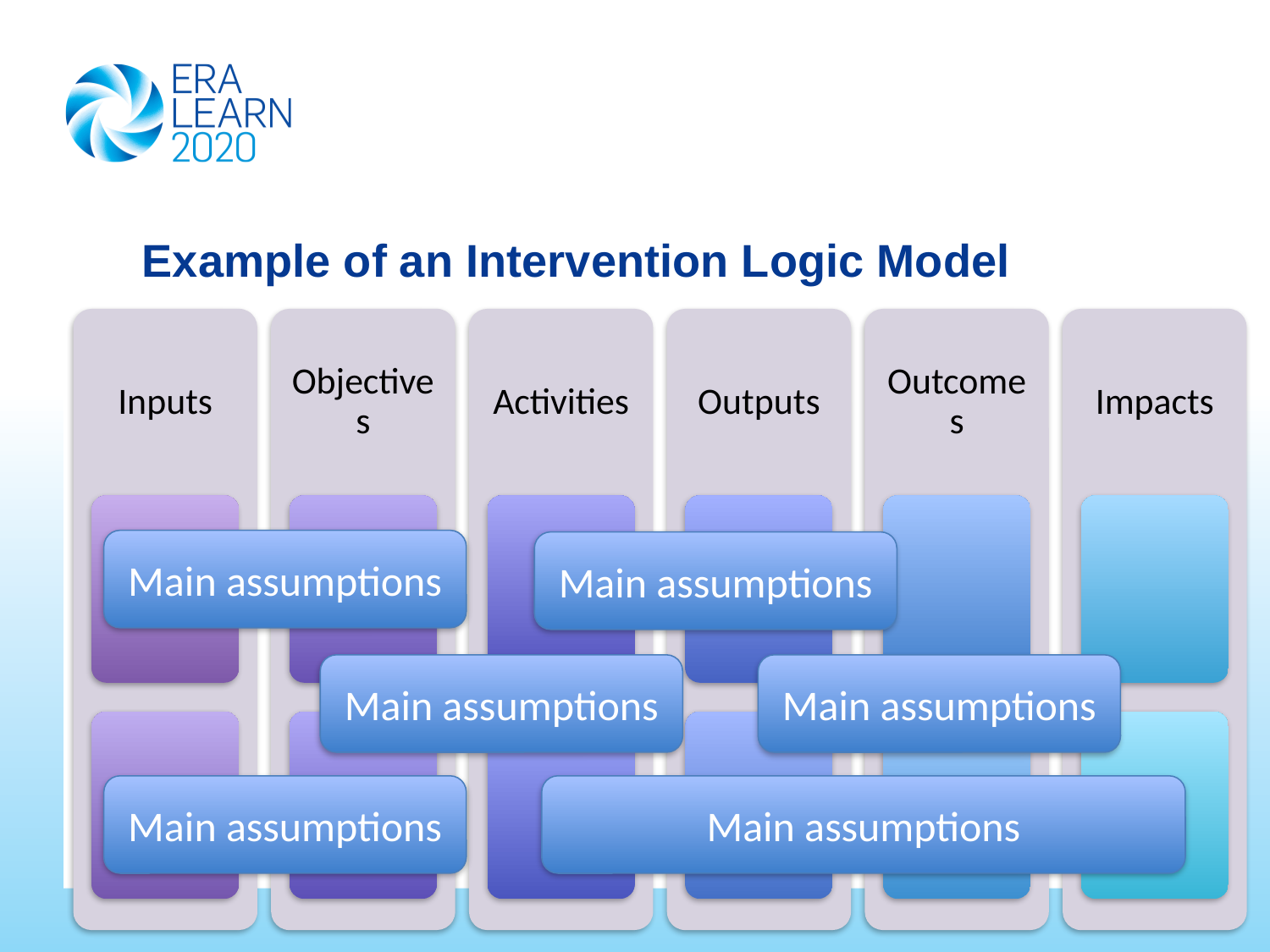

# Example of an Intervention Logic Model
Inputs

Objectives

Activities

Outputs

Outcomes

Impacts

Main assumptions
Main assumptions
Main assumptions
Main assumptions
Main assumptions
Main assumptions